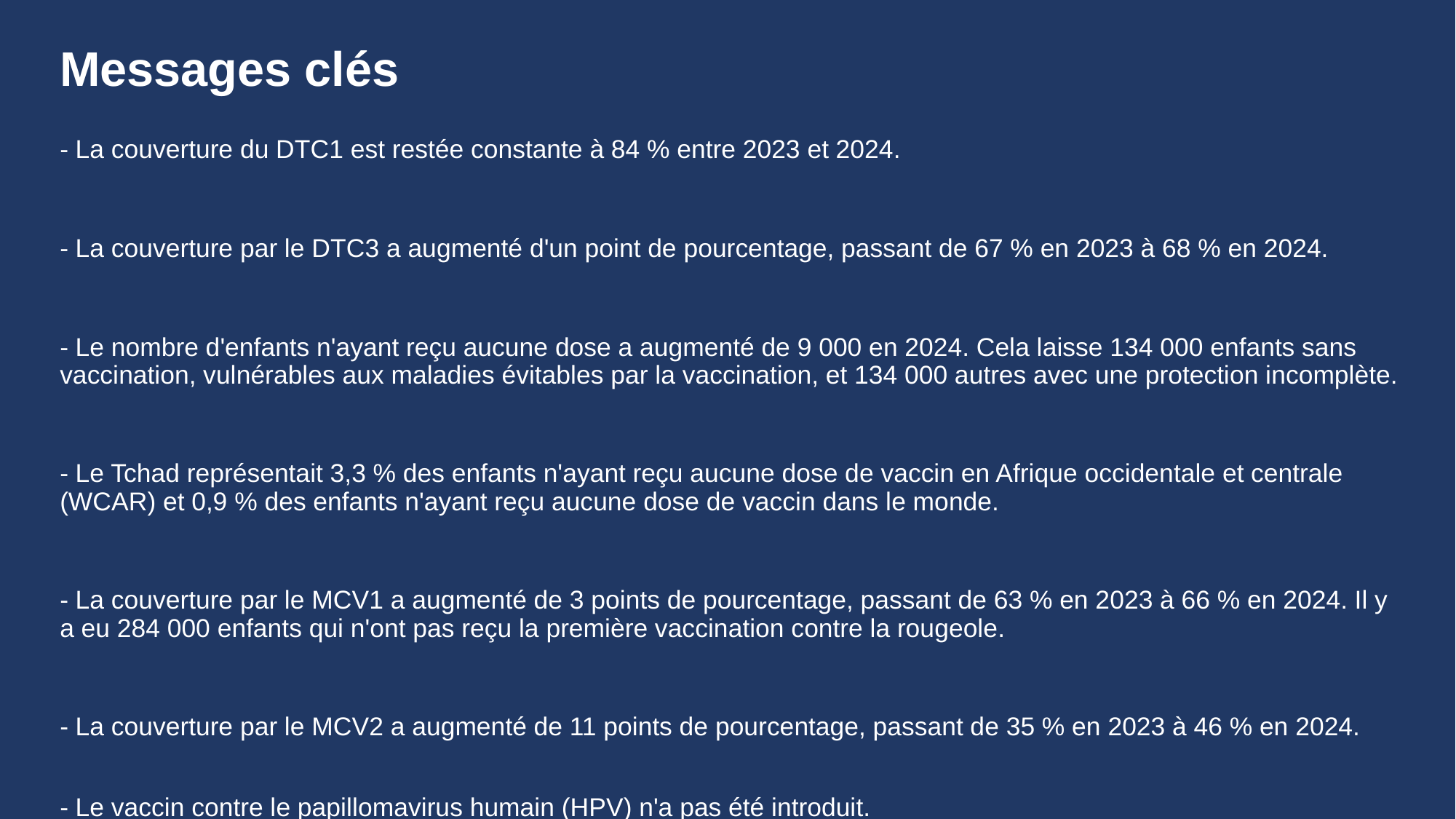

# Messages clés
- La couverture du DTC1 est restée constante à 84 % entre 2023 et 2024.

- La couverture par le DTC3 a augmenté d'un point de pourcentage, passant de 67 % en 2023 à 68 % en 2024.

- Le nombre d'enfants n'ayant reçu aucune dose a augmenté de 9 000 en 2024. Cela laisse 134 000 enfants sans vaccination, vulnérables aux maladies évitables par la vaccination, et 134 000 autres avec une protection incomplète.

- Le Tchad représentait 3,3 % des enfants n'ayant reçu aucune dose de vaccin en Afrique occidentale et centrale (WCAR) et 0,9 % des enfants n'ayant reçu aucune dose de vaccin dans le monde.

- La couverture par le MCV1 a augmenté de 3 points de pourcentage, passant de 63 % en 2023 à 66 % en 2024. Il y a eu 284 000 enfants qui n'ont pas reçu la première vaccination contre la rougeole.

- La couverture par le MCV2 a augmenté de 11 points de pourcentage, passant de 35 % en 2023 à 46 % en 2024.

- Le vaccin contre le papillomavirus humain (HPV) n'a pas été introduit.